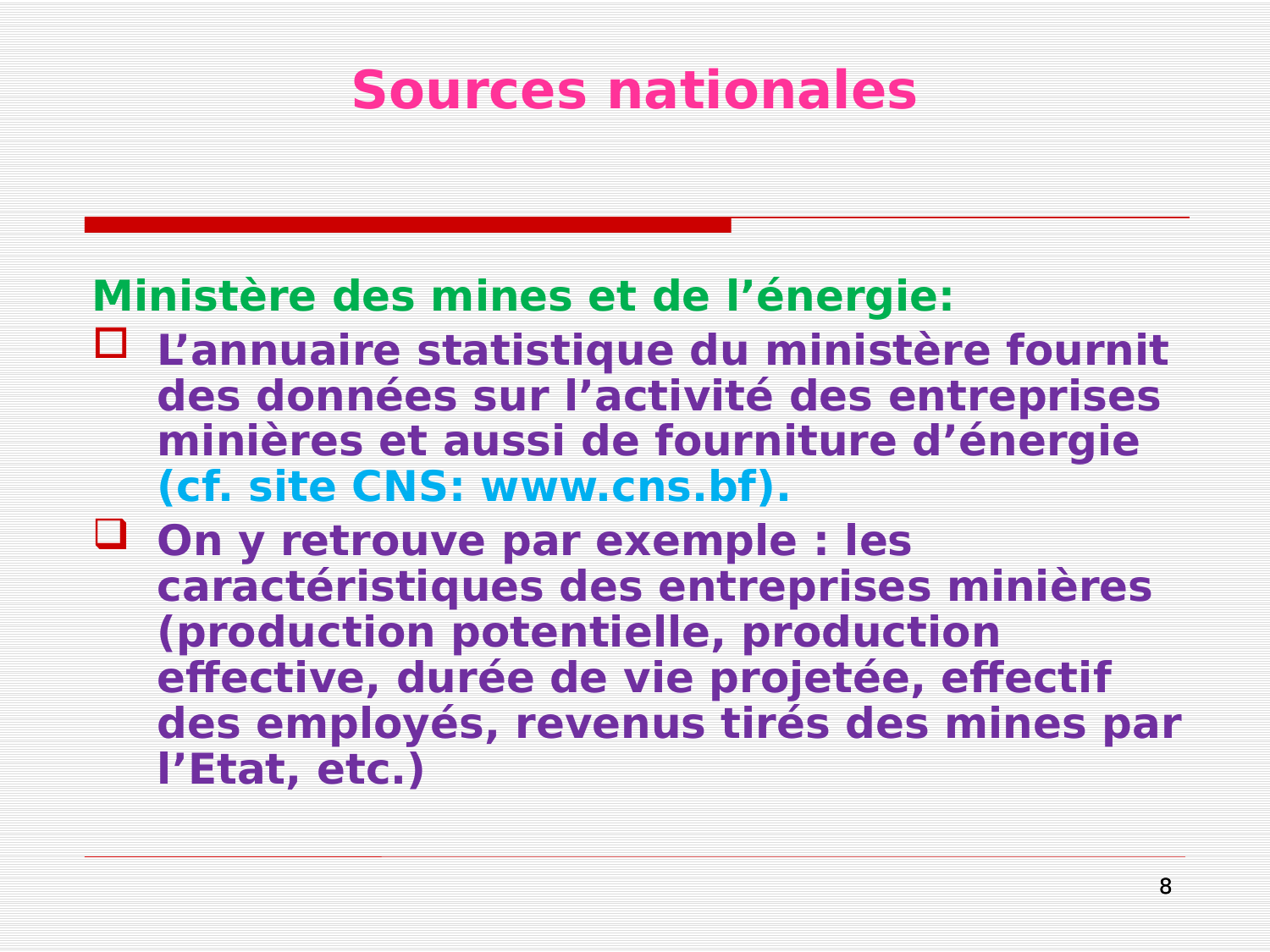

# Sources nationales
Ministère des mines et de l’énergie:
L’annuaire statistique du ministère fournit des données sur l’activité des entreprises minières et aussi de fourniture d’énergie (cf. site CNS: www.cns.bf).
On y retrouve par exemple : les caractéristiques des entreprises minières (production potentielle, production effective, durée de vie projetée, effectif des employés, revenus tirés des mines par l’Etat, etc.)

8
8